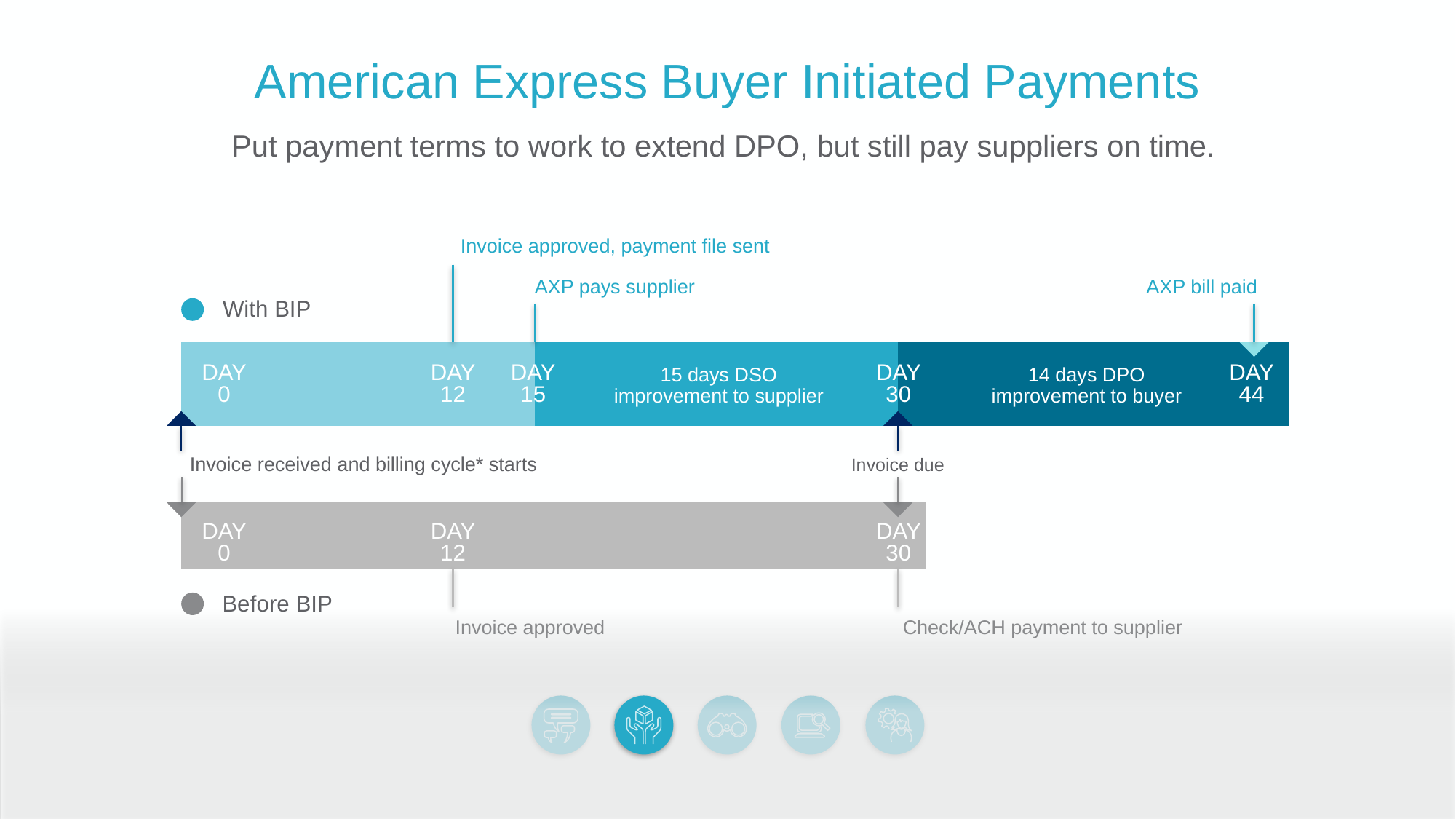

American Express Buyer Initiated Payments
Put payment terms to work to extend DPO, but still pay suppliers on time.
Invoice approved, payment file sent
DAY
12
AXP pays supplier
DAY
15
AXP bill paid

DAY
44
With BIP

DAY
0

DAY
30

15 days DSO improvement to supplier
14 days DPO improvement to buyer
Invoice received and billing cycle* starts

DAY
0
Invoice due

DAY
30
Check/ACH payment to supplier

DAY
12
Invoice approved
Before BIP